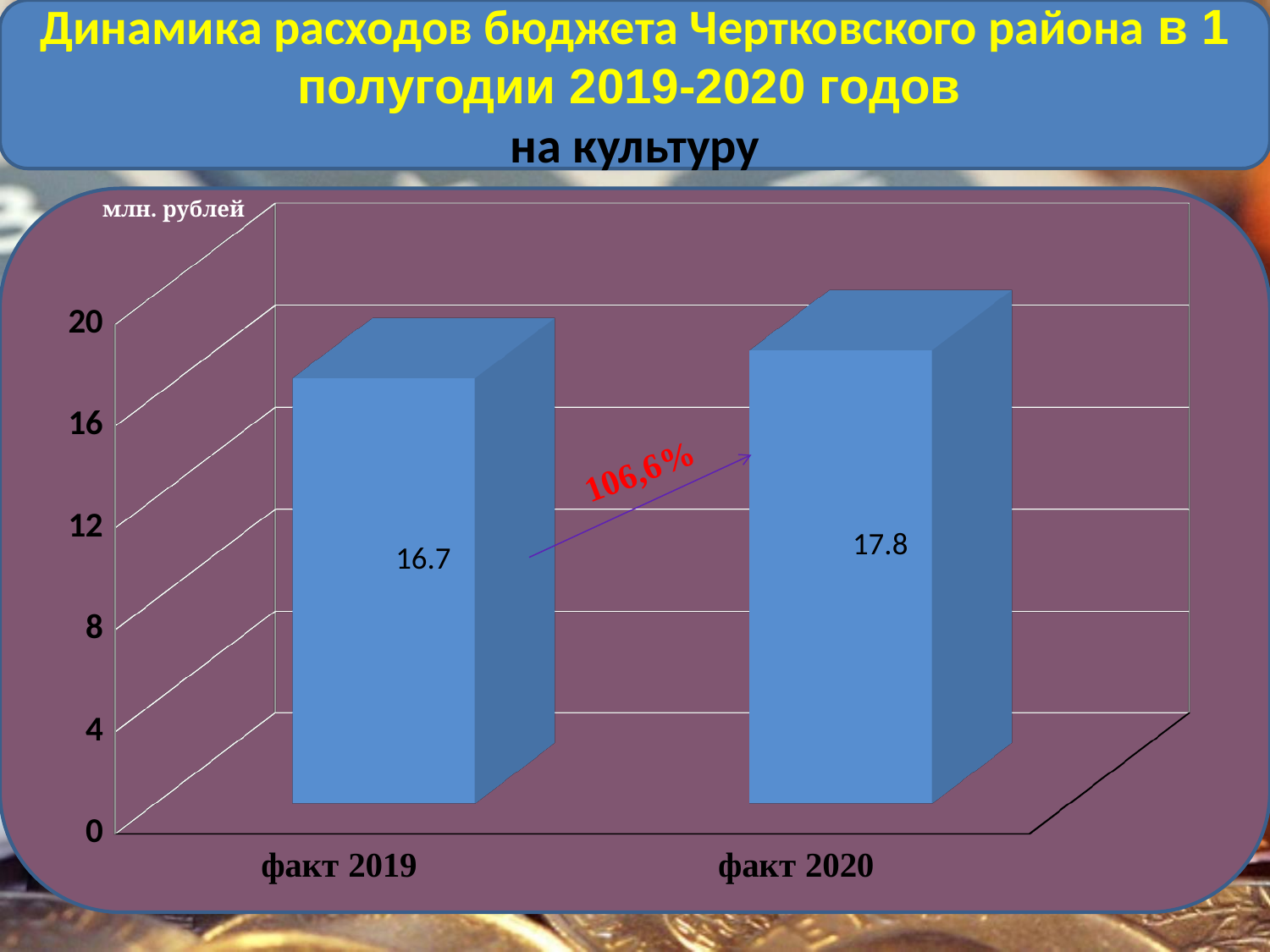

Динамика расходов бюджета Чертковского района в 1 полугодии 2019-2020 годов
на культуру

[unsupported chart]

млн. рублей
106,6%